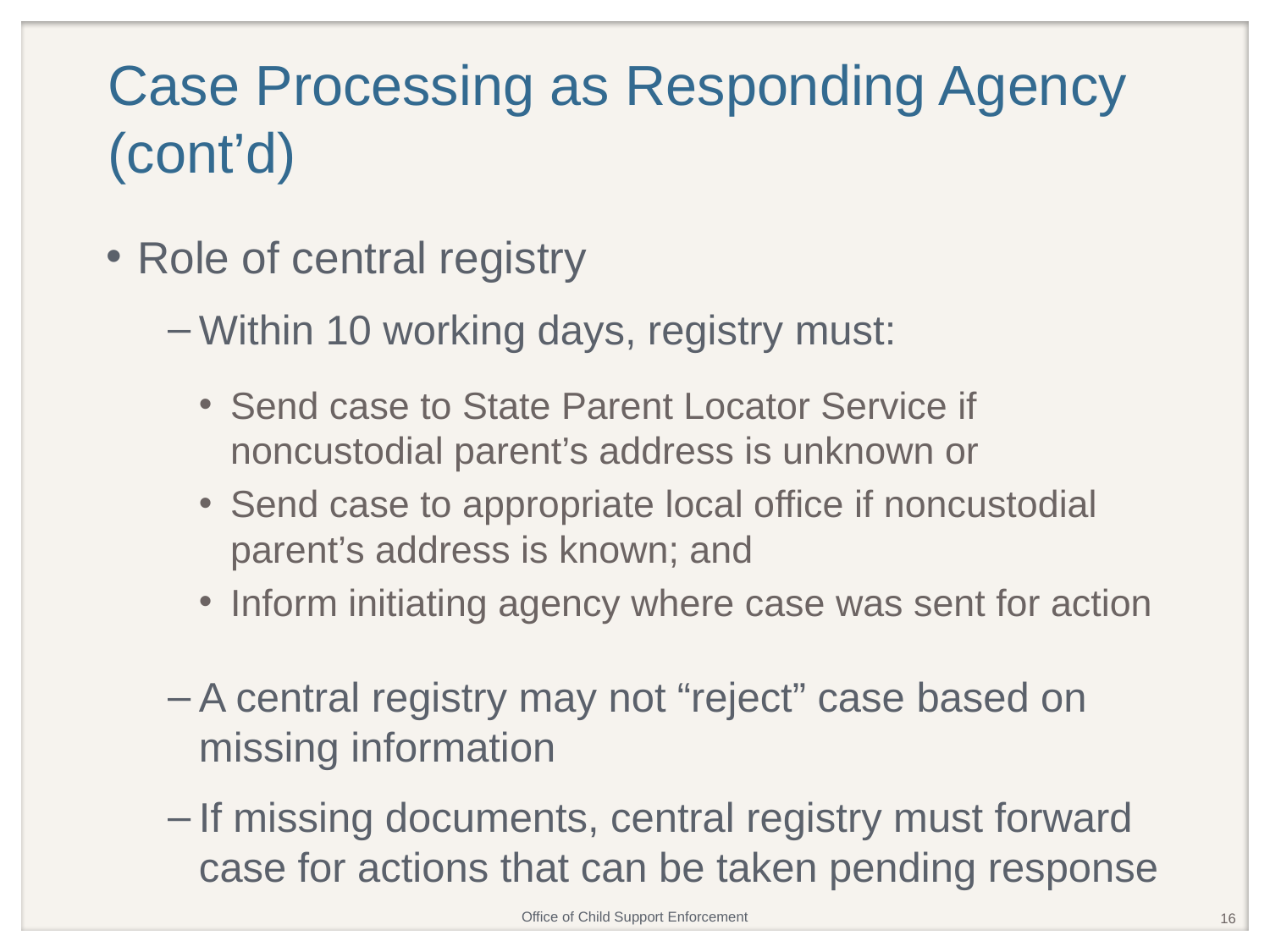

# Case Processing as Responding Agency (cont’d)
Role of central registry
Within 10 working days, registry must:
Send case to State Parent Locator Service if noncustodial parent’s address is unknown or
Send case to appropriate local office if noncustodial parent’s address is known; and
Inform initiating agency where case was sent for action

A central registry may not “reject” case based on missing information
If missing documents, central registry must forward case for actions that can be taken pending response
16